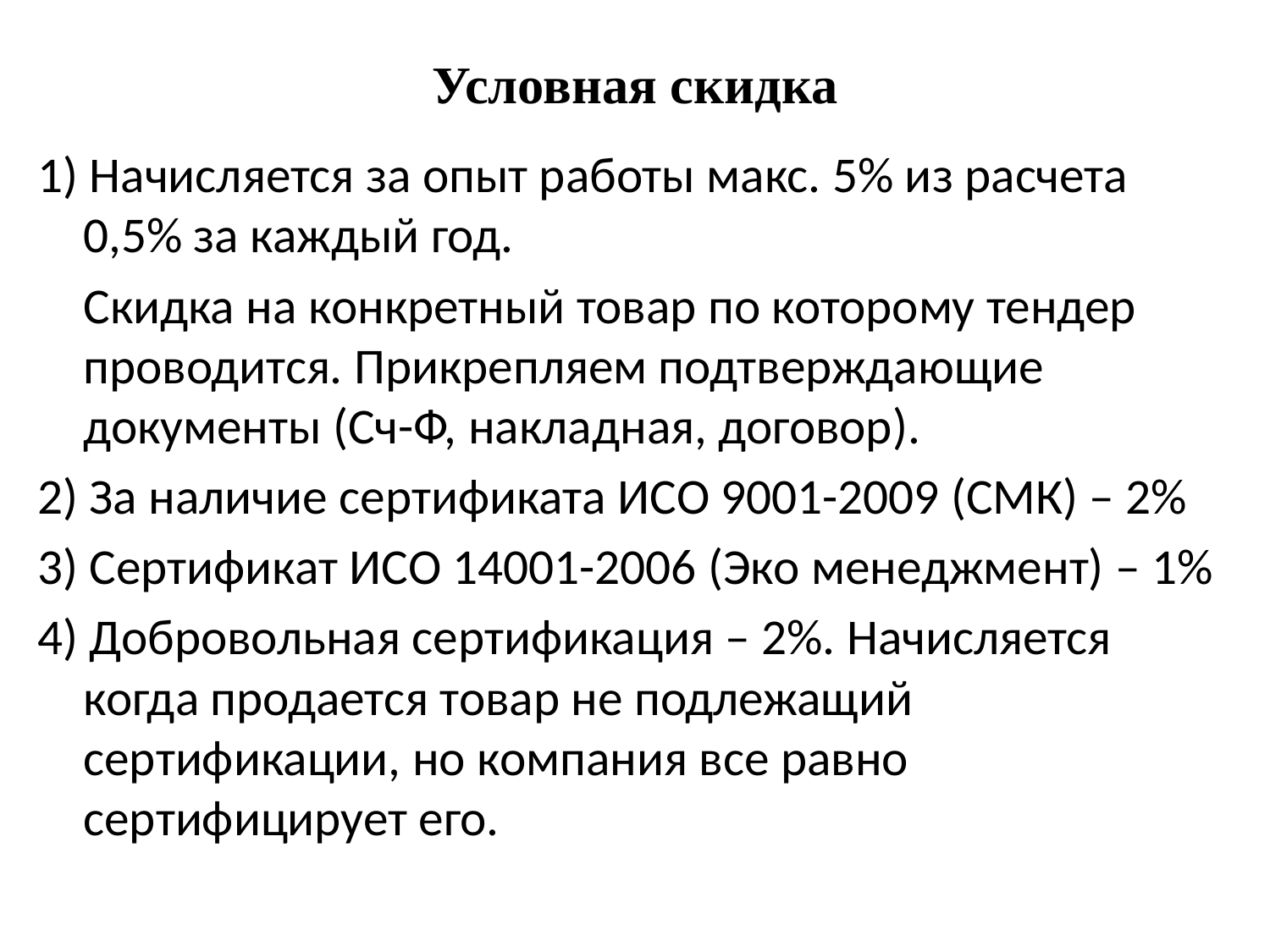

# Условная скидка
1) Начисляется за опыт работы макс. 5% из расчета 0,5% за каждый год.
    Скидка на конкретный товар по которому тендер проводится. Прикрепляем подтверждающие документы (Сч-Ф, накладная, договор).
2) За наличие сертификата ИСО 9001-2009 (СМК) – 2%
3) Сертификат ИСО 14001-2006 (Эко менеджмент) – 1%
4) Добровольная сертификация – 2%. Начисляется когда продается товар не подлежащий сертификации, но компания все равно сертифицирует его.